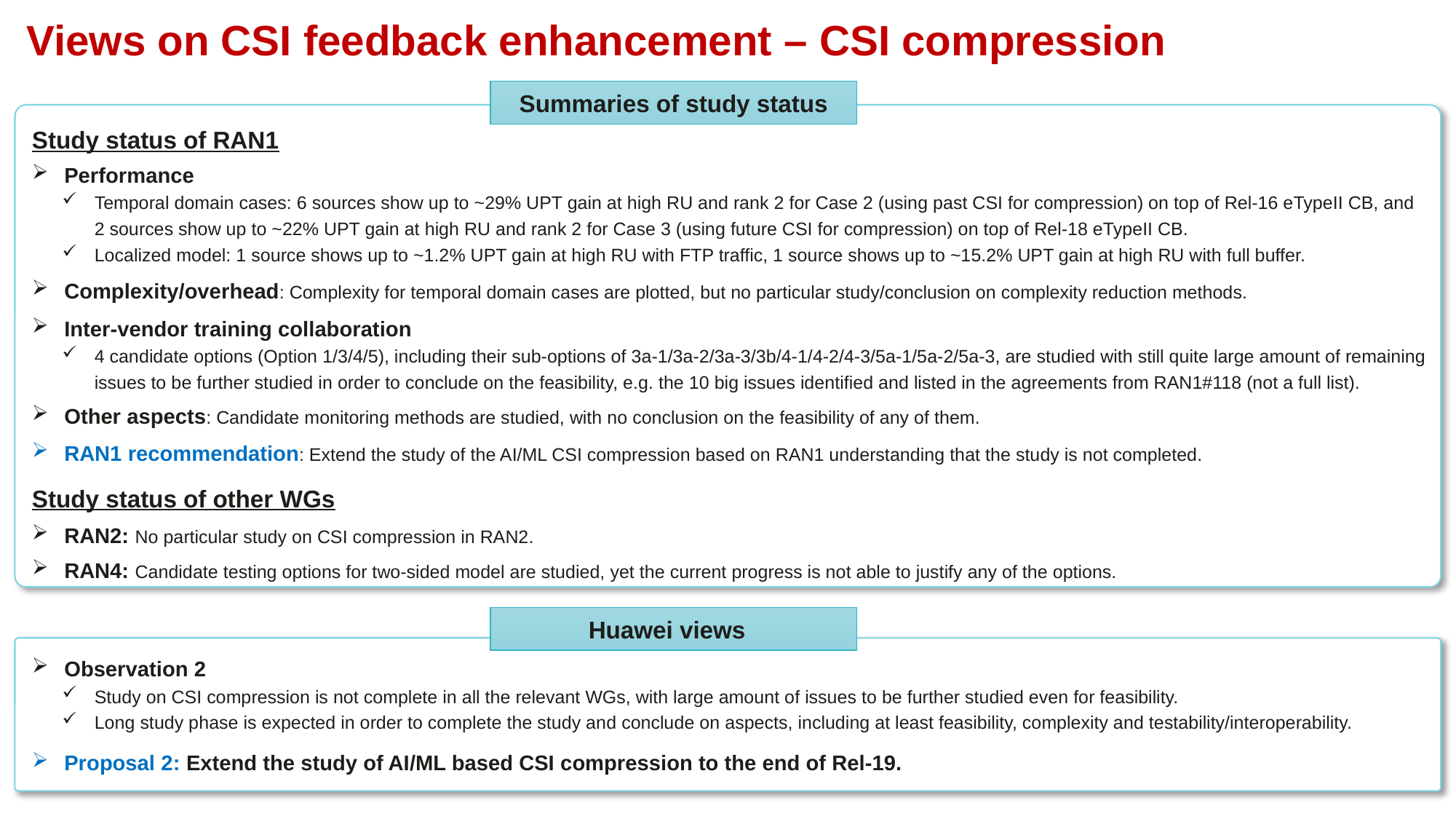

Views on CSI feedback enhancement – CSI compression
Summaries of study status

Study status of RAN1
Performance
Temporal domain cases: 6 sources show up to ~29% UPT gain at high RU and rank 2 for Case 2 (using past CSI for compression) on top of Rel-16 eTypeII CB, and 2 sources show up to ~22% UPT gain at high RU and rank 2 for Case 3 (using future CSI for compression) on top of Rel-18 eTypeII CB.
Localized model: 1 source shows up to ~1.2% UPT gain at high RU with FTP traffic, 1 source shows up to ~15.2% UPT gain at high RU with full buffer.
Complexity/overhead: Complexity for temporal domain cases are plotted, but no particular study/conclusion on complexity reduction methods.
Inter-vendor training collaboration
4 candidate options (Option 1/3/4/5), including their sub-options of 3a-1/3a-2/3a-3/3b/4-1/4-2/4-3/5a-1/5a-2/5a-3, are studied with still quite large amount of remaining issues to be further studied in order to conclude on the feasibility, e.g. the 10 big issues identified and listed in the agreements from RAN1#118 (not a full list).
Other aspects: Candidate monitoring methods are studied, with no conclusion on the feasibility of any of them.
RAN1 recommendation: Extend the study of the AI/ML CSI compression based on RAN1 understanding that the study is not completed.
Study status of other WGs
RAN2: No particular study on CSI compression in RAN2.
RAN4: Candidate testing options for two-sided model are studied, yet the current progress is not able to justify any of the options.
Huawei views

Observation 2
Study on CSI compression is not complete in all the relevant WGs, with large amount of issues to be further studied even for feasibility.
Long study phase is expected in order to complete the study and conclude on aspects, including at least feasibility, complexity and testability/interoperability.
Proposal 2: Extend the study of AI/ML based CSI compression to the end of Rel-19.